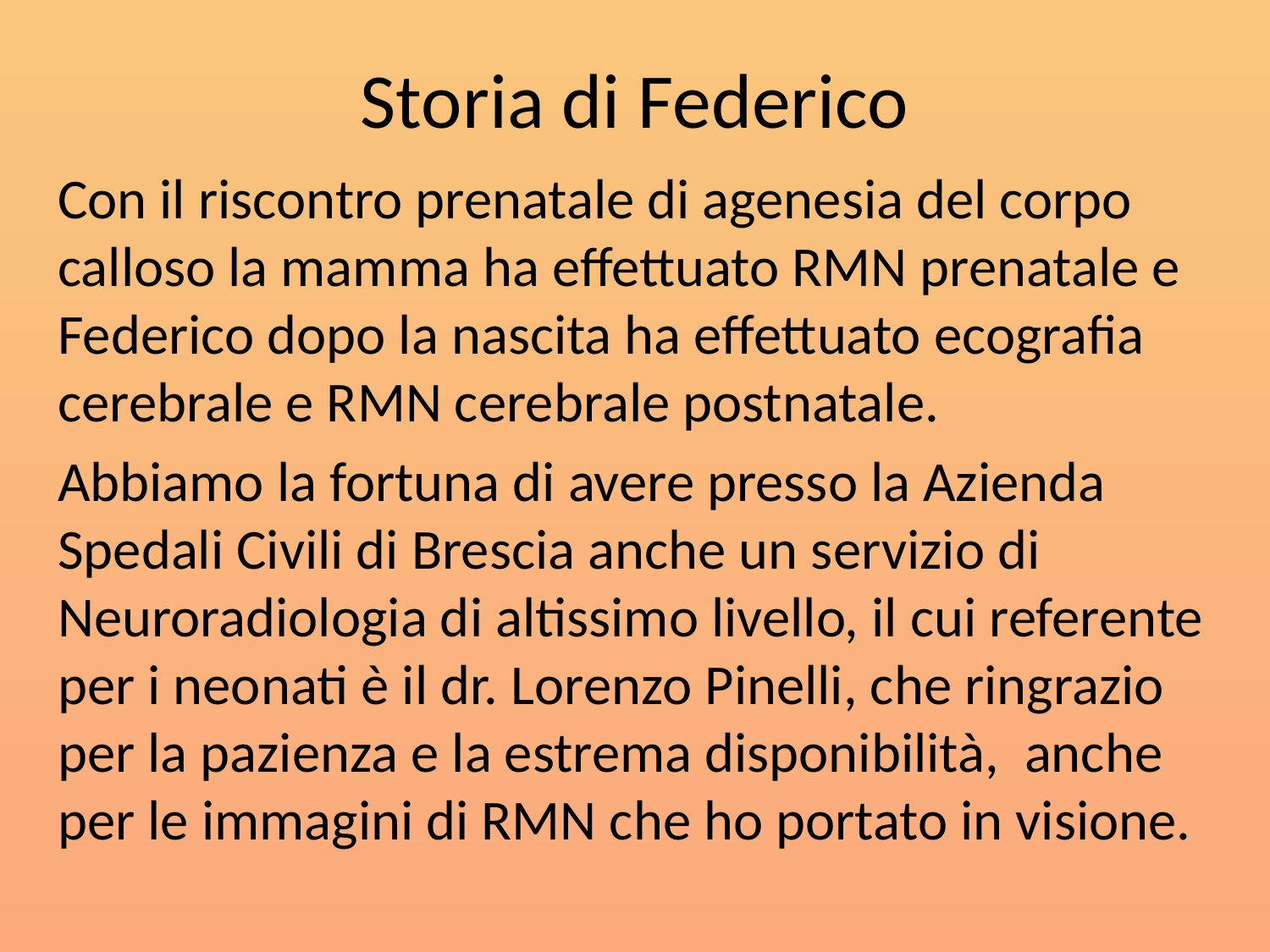

# Storia di Federico
Con il riscontro prenatale di agenesia del corpo calloso la mamma ha effettuato RMN prenatale e  Federico dopo la nascita ha effettuato ecografia cerebrale e RMN cerebrale postnatale.
Abbiamo la fortuna di avere presso la Azienda Spedali Civili di Brescia anche un servizio di Neuroradiologia di altissimo livello, il cui referente  per i neonati è il dr. Lorenzo Pinelli, che ringrazio per la pazienza e la estrema disponibilità,  anche per le immagini di RMN che ho portato in visione.